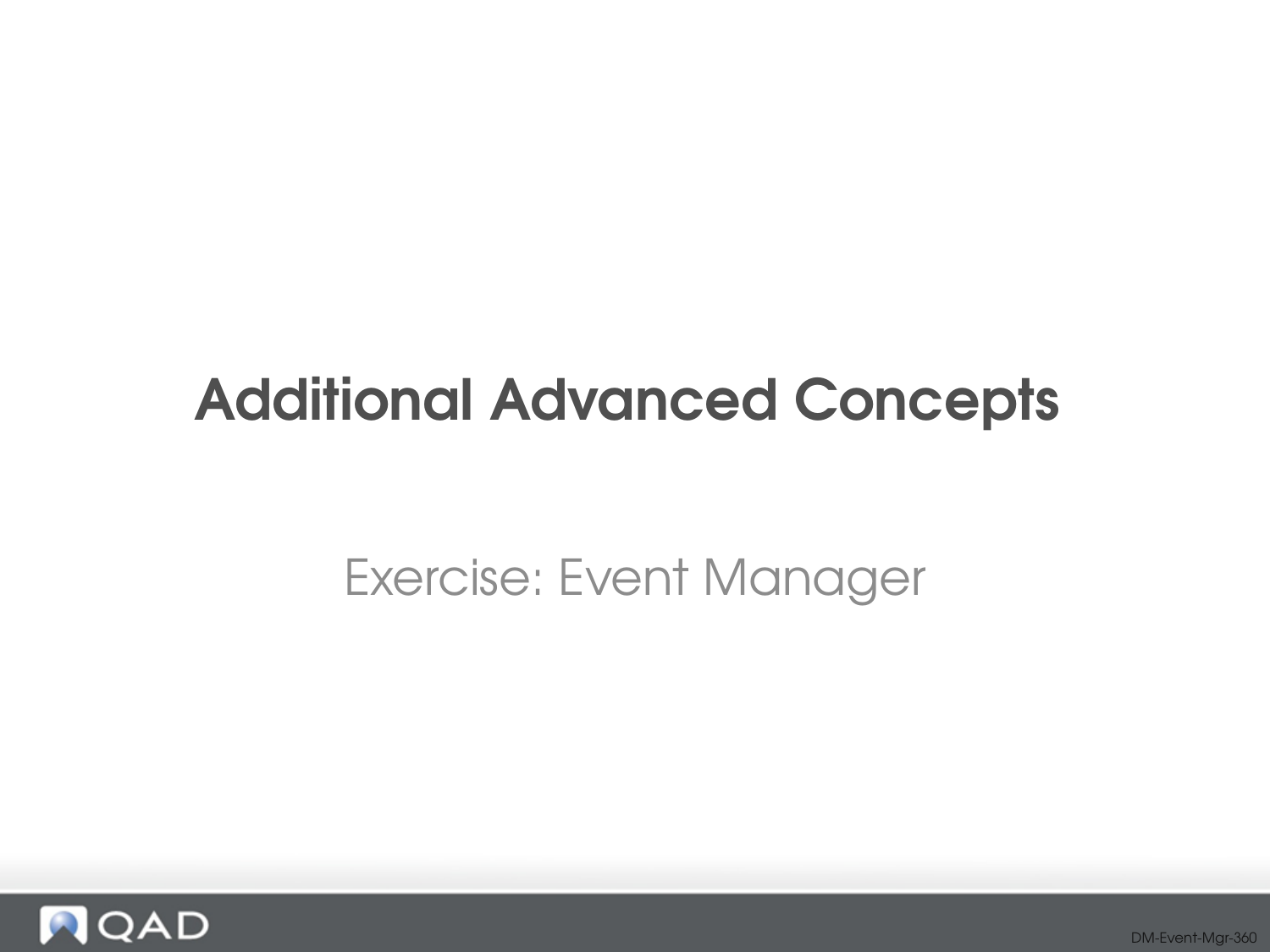

# Additional Advanced Concepts
Exercise: Event Manager
DM-Event-Mgr-360